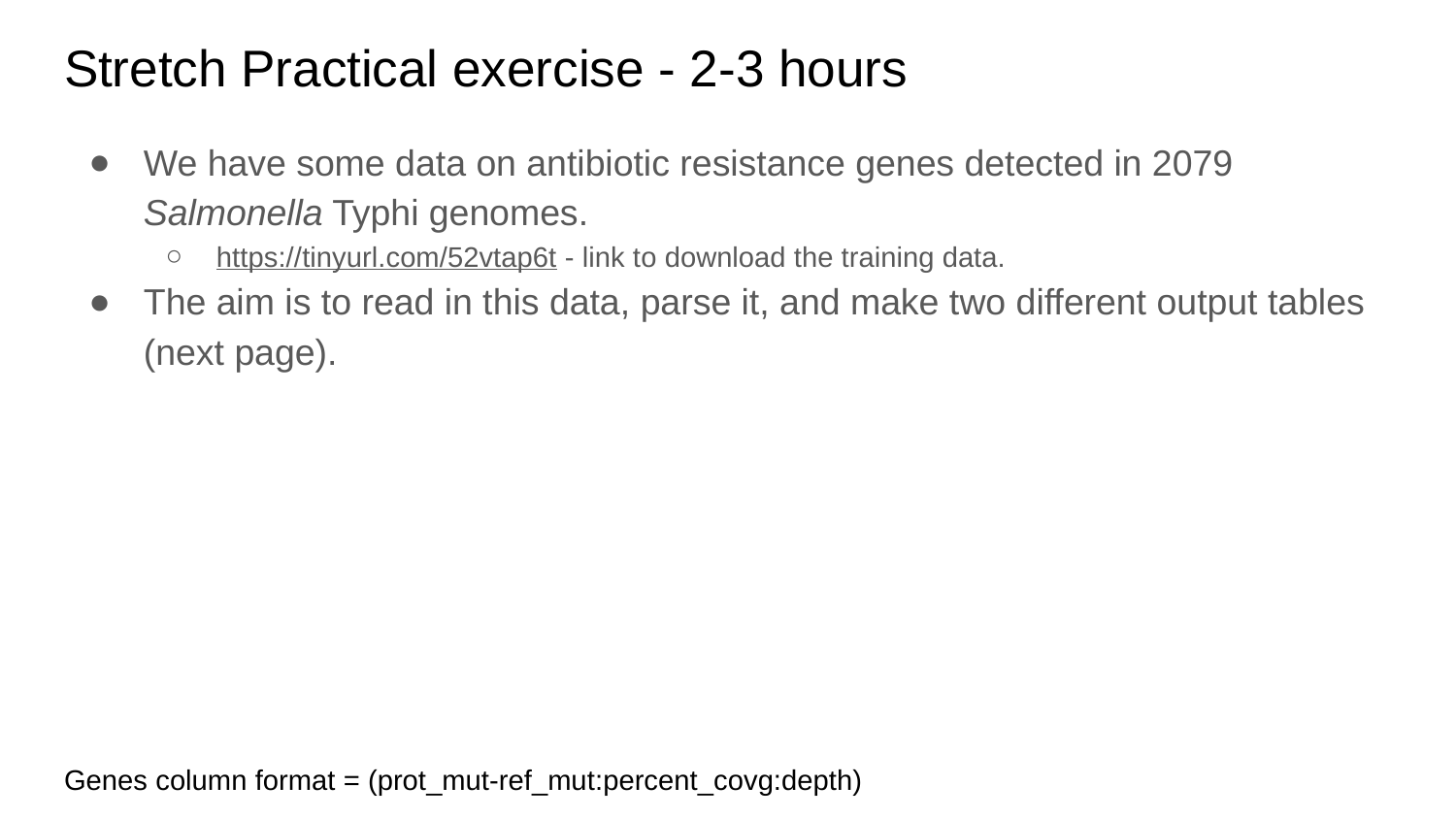

# Stretch Practical exercise - 2-3 hours

We have some data on antibiotic resistance genes detected in 2079 Salmonella Typhi genomes.
https://tinyurl.com/52vtap6t - link to download the training data.
The aim is to read in this data, parse it, and make two different output tables (next page).
Genes column format = (prot_mut-ref_mut:percent_covg:depth)